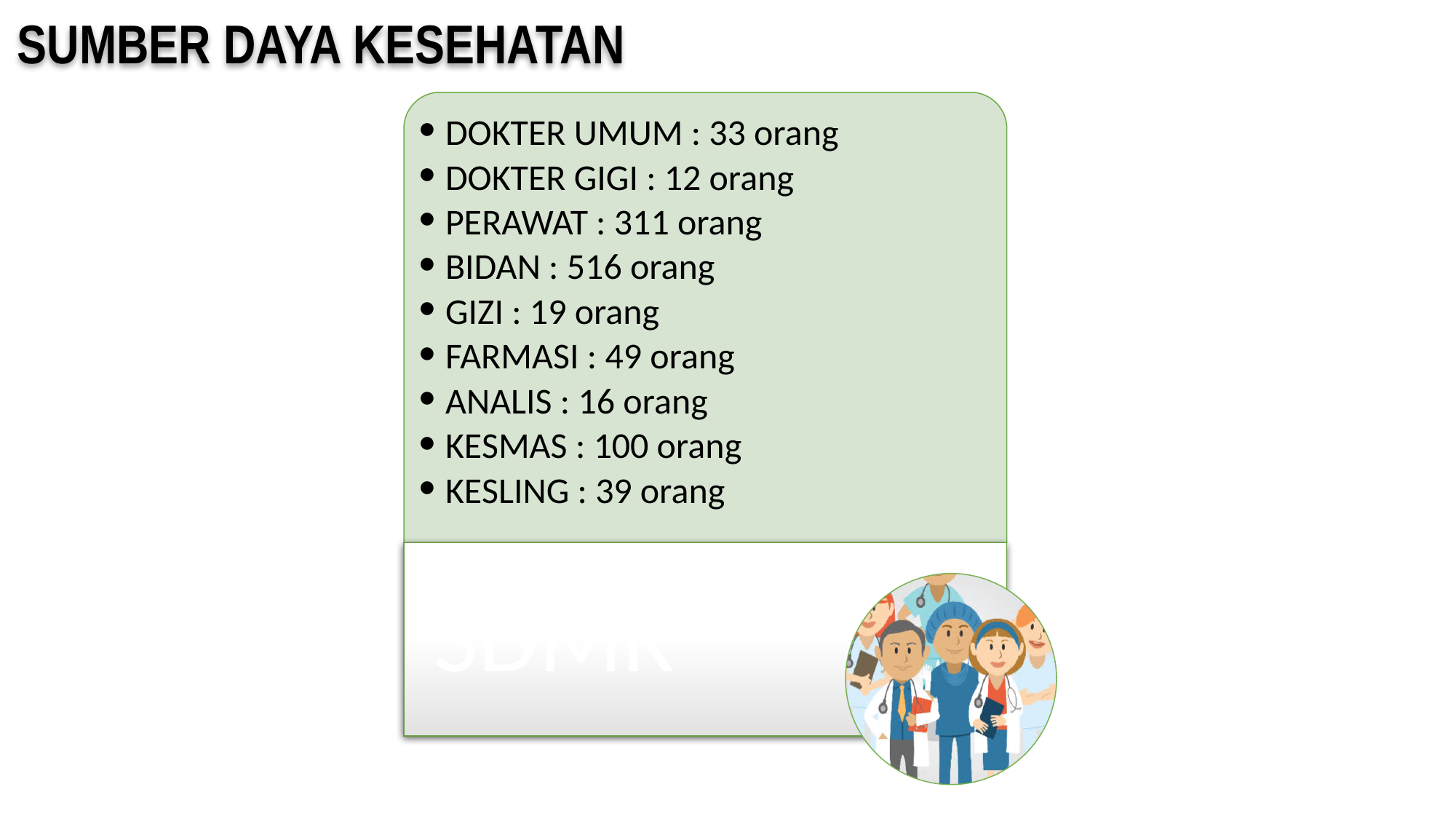

SUMBER DAYA KESEHATAN

DOKTER UMUM : 33 orang
DOKTER GIGI : 12 orang
PERAWAT : 311 orang
BIDAN : 516 orang
GIZI : 19 orang
FARMASI : 49 orang
ANALIS : 16 orang
KESMAS : 100 orang
KESLING : 39 orang

SDMK